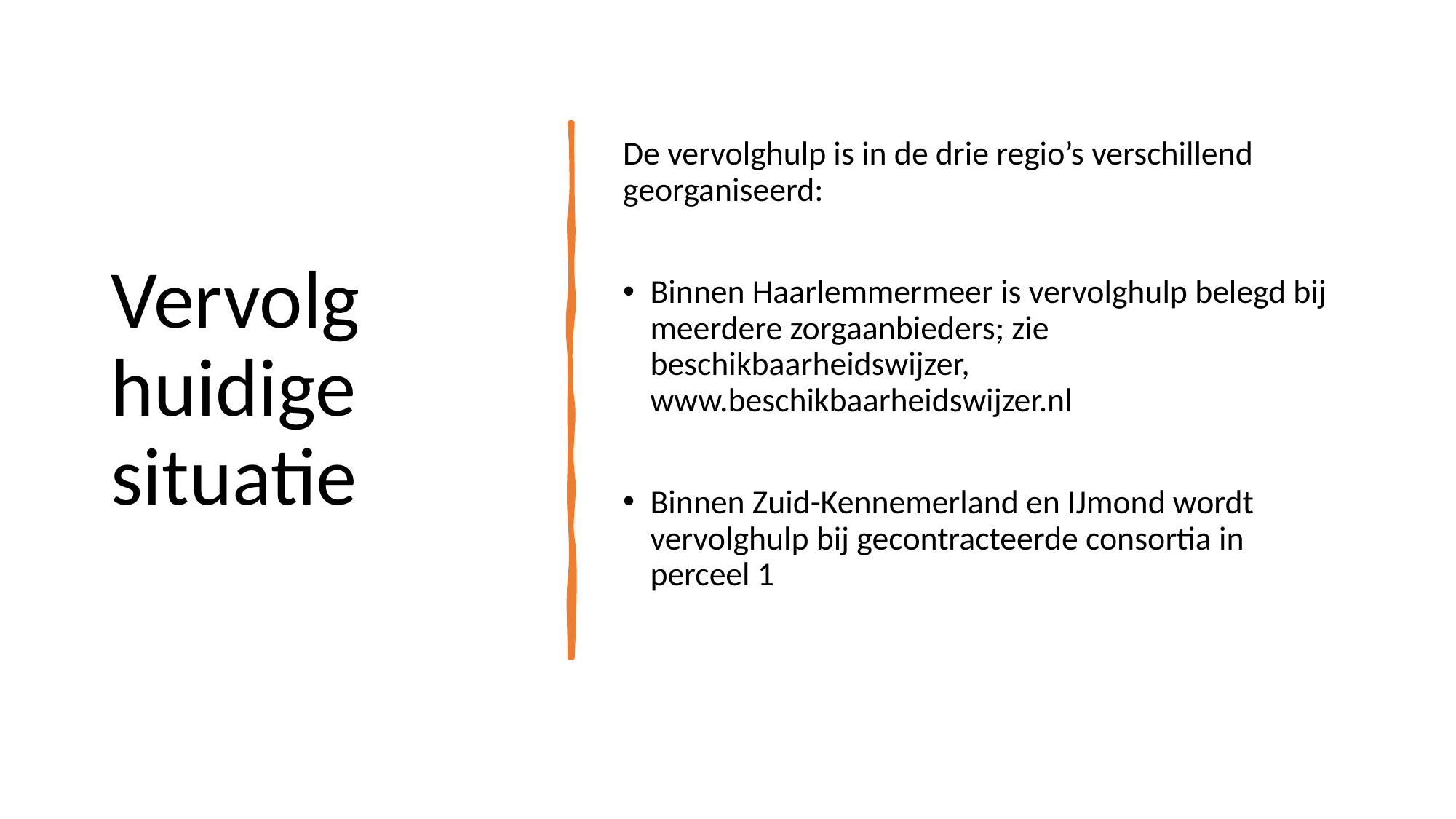

# Vervolg huidige situatie
De vervolghulp is in de drie regio’s verschillend georganiseerd:

Binnen Haarlemmermeer is vervolghulp belegd bij meerdere zorgaanbieders; zie beschikbaarheidswijzer, www.beschikbaarheidswijzer.nl

Binnen Zuid-Kennemerland en IJmond wordt vervolghulp bij gecontracteerde consortia in perceel 1